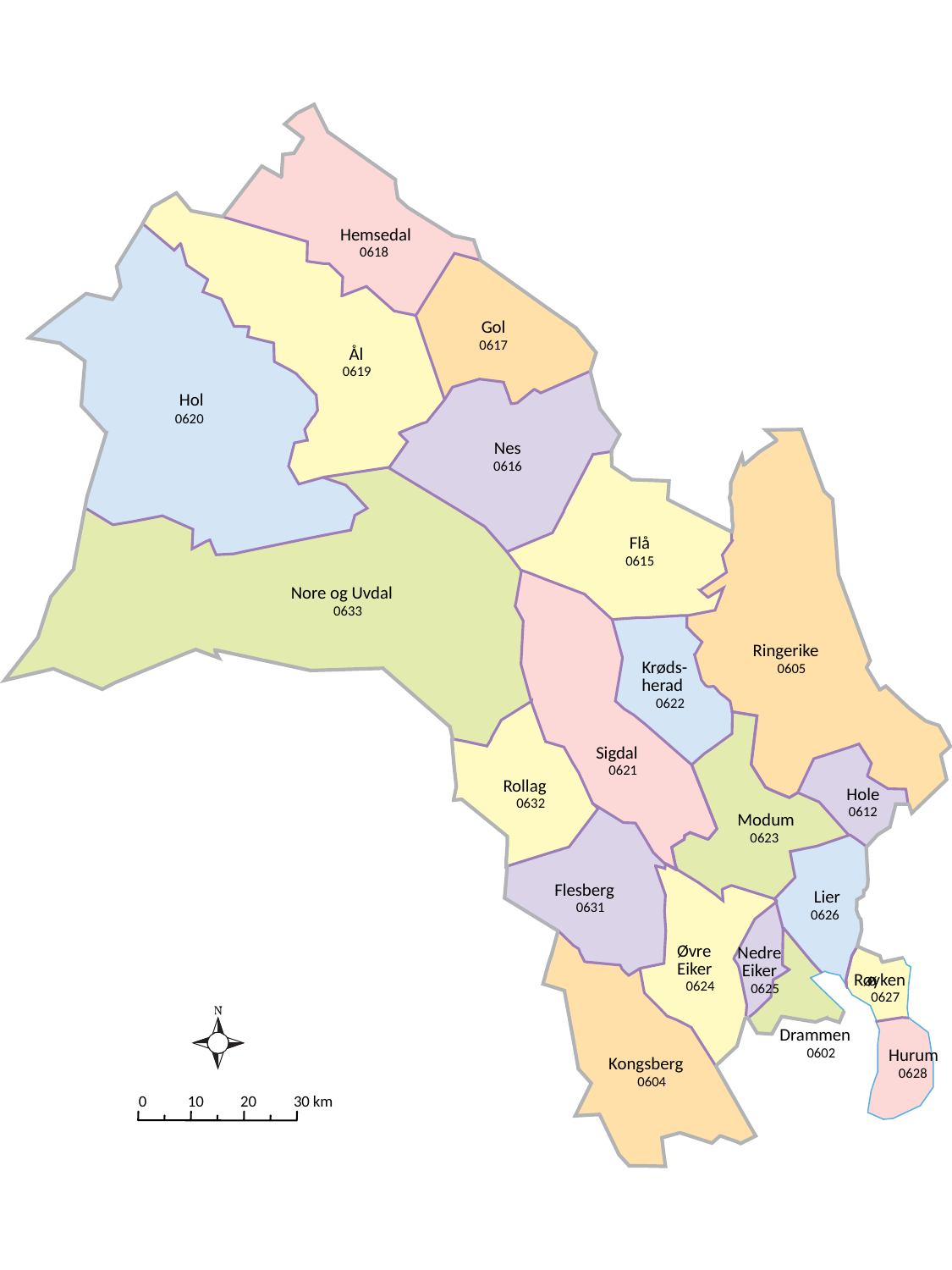

Hemsedal

0618

Gol
0617
Ål
0619

Hol
0620

Nes

0616

Flå

0615

Nore og Uvdal
0633

Ringerike
Krøds-
0605
herad
0622

Sigdal

0621
Rollag
Hole
0632

0612
Modum
0623

Flesberg
Lier
0631

0626

Øvre
Nedre

Eiker

Eiker
Røyken
ø
0624
0625
0627

Drammen

0602
Hurum

Kongsberg
0628
0604
0
10
20
30
km